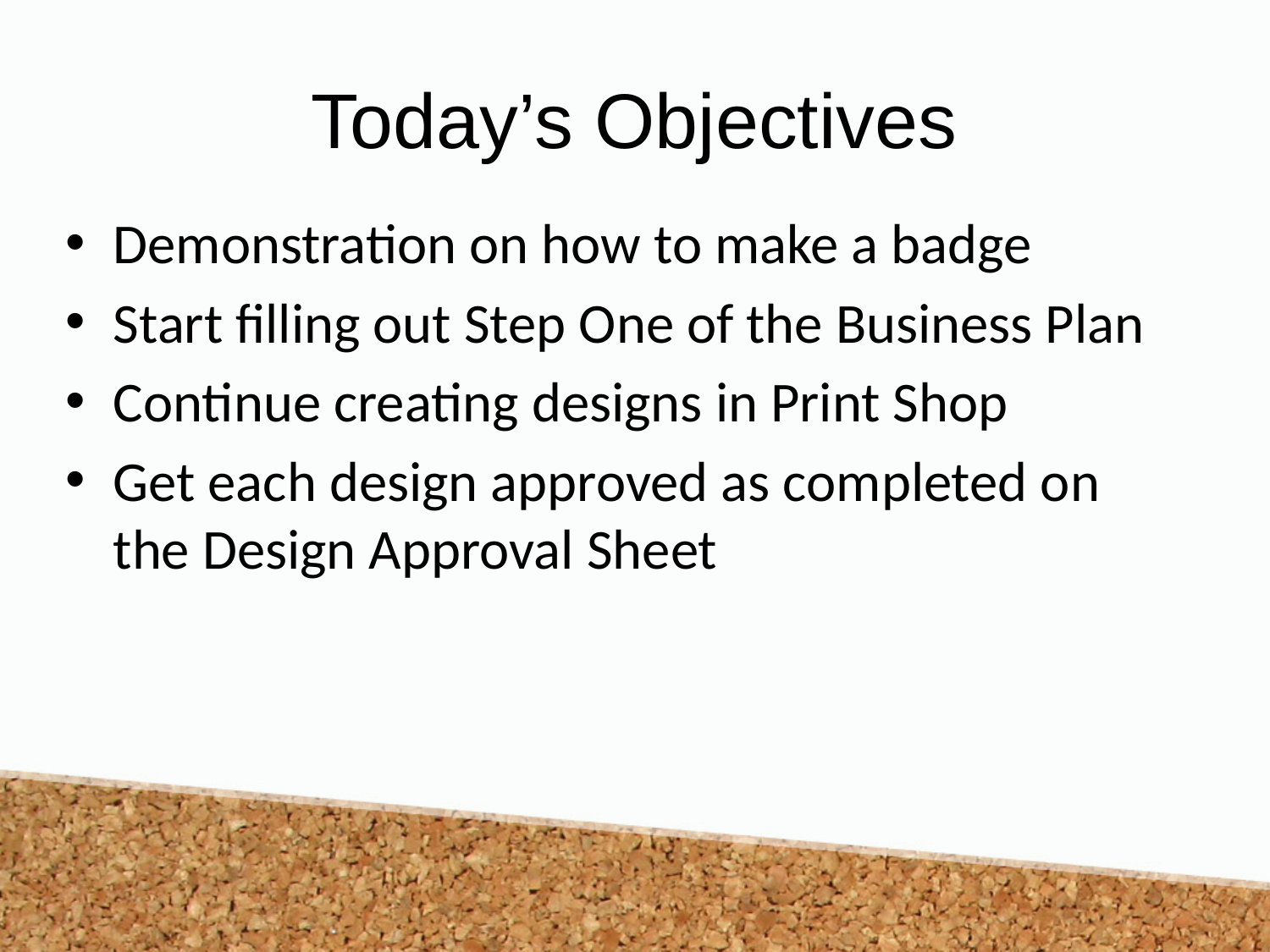

# Today’s Objectives
Demonstration on how to make a badge
Start filling out Step One of the Business Plan
Continue creating designs in Print Shop
Get each design approved as completed on the Design Approval Sheet